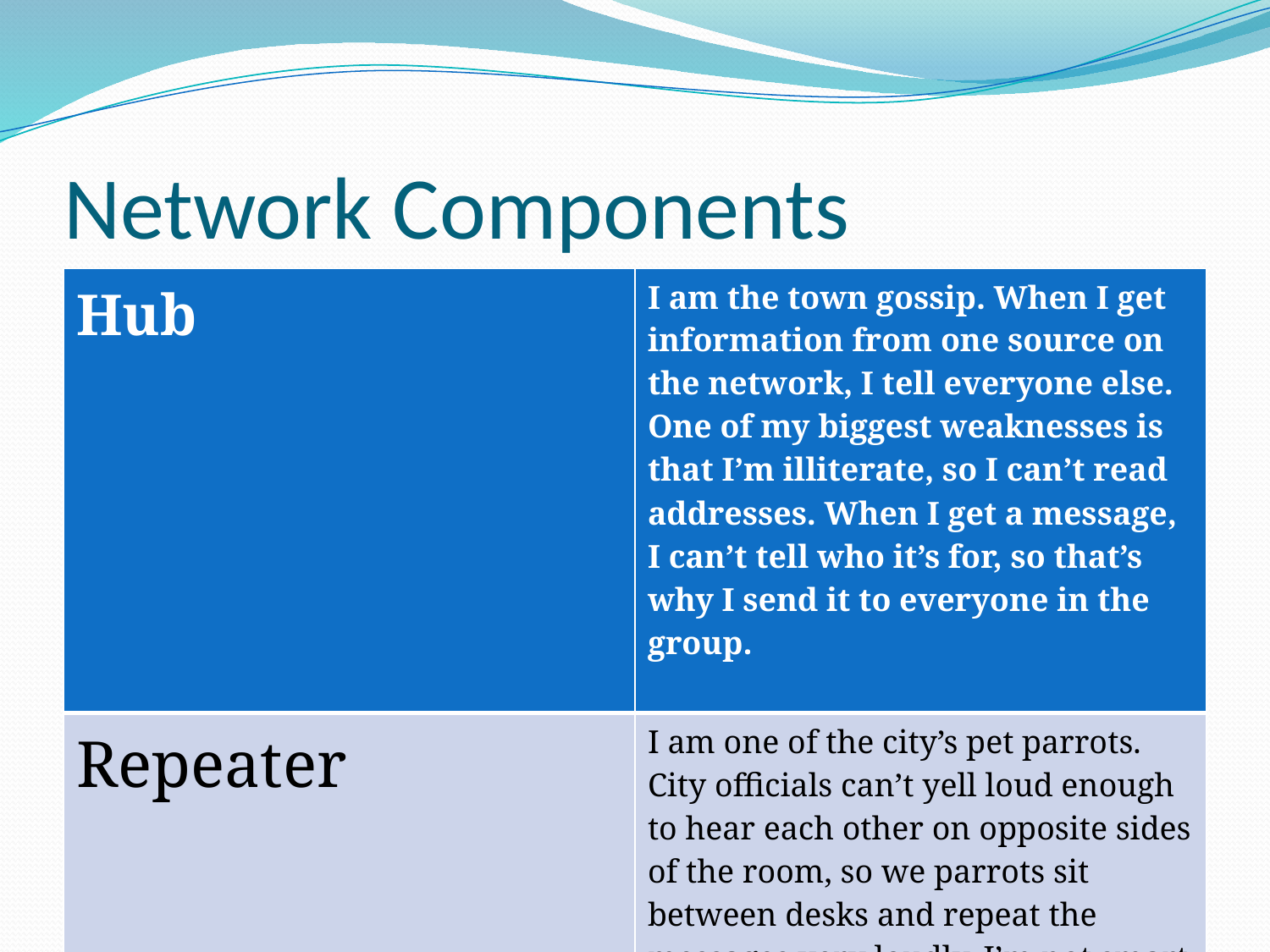

# Network Components
| Hub | I am the town gossip. When I get information from one source on the network, I tell everyone else. One of my biggest weaknesses is that I’m illiterate, so I can’t read addresses. When I get a message, I can’t tell who it’s for, so that’s why I send it to everyone in the group. |
| --- | --- |
| Repeater | I am one of the city’s pet parrots. City officials can’t yell loud enough to hear each other on opposite sides of the room, so we parrots sit between desks and repeat the messages very loudly. I’m not smart enough to know what the words mean, but I can mimic the message very well, so the officials can communicate. |